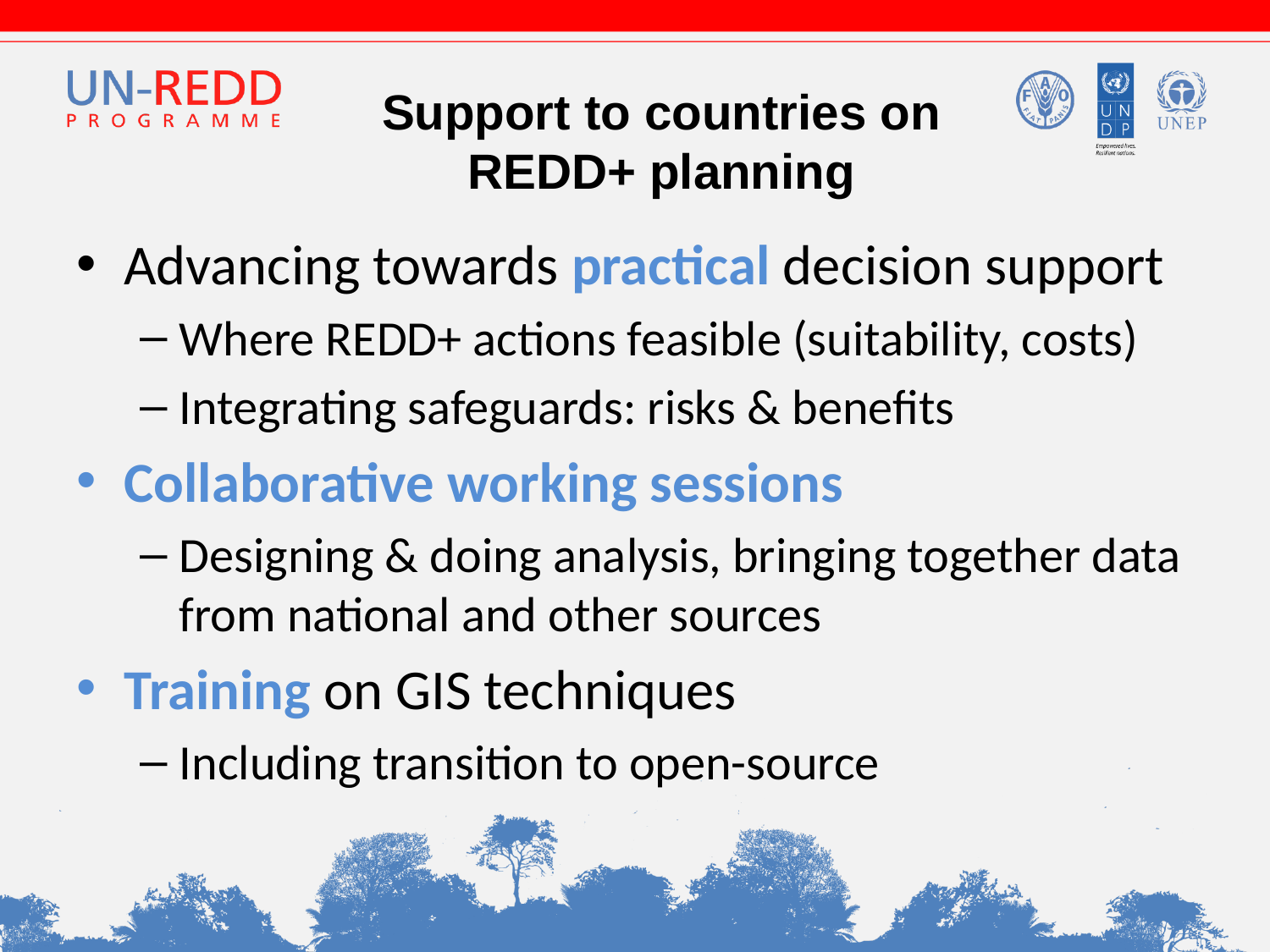

Support to countries on REDD+ planning
Advancing towards practical decision support
Where REDD+ actions feasible (suitability, costs)
Integrating safeguards: risks & benefits
Collaborative working sessions
Designing & doing analysis, bringing together data from national and other sources
Training on GIS techniques
Including transition to open-source